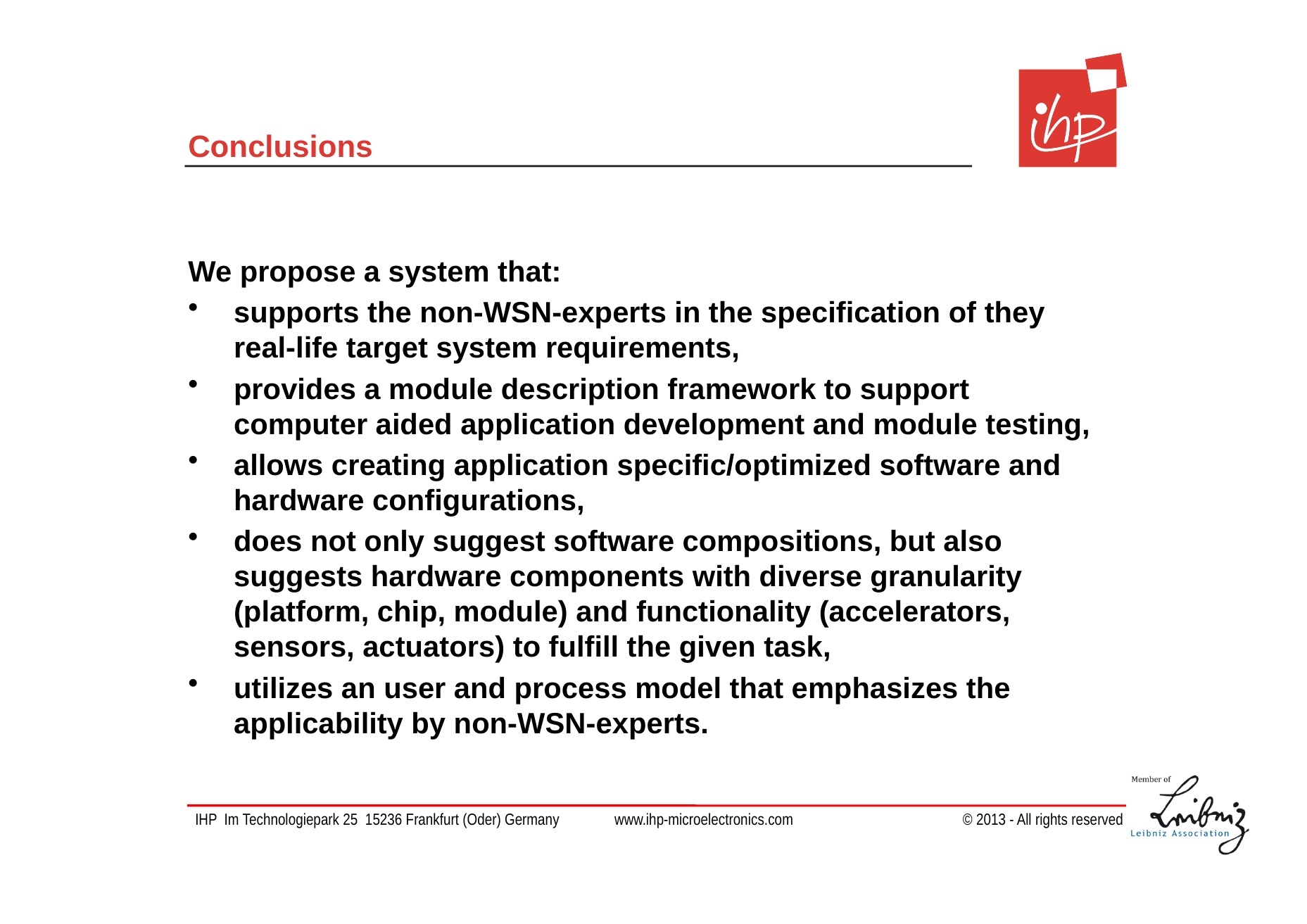

# Conclusions
We propose a system that:
supports the non-WSN-experts in the specification of they real-life target system requirements,
provides a module description framework to support computer aided application development and module testing,
allows creating application specific/optimized software and hardware configurations,
does not only suggest software compositions, but also suggests hardware components with diverse granularity (platform, chip, module) and functionality (accelerators, sensors, actuators) to fulfill the given task,
utilizes an user and process model that emphasizes the applicability by non-WSN-experts.